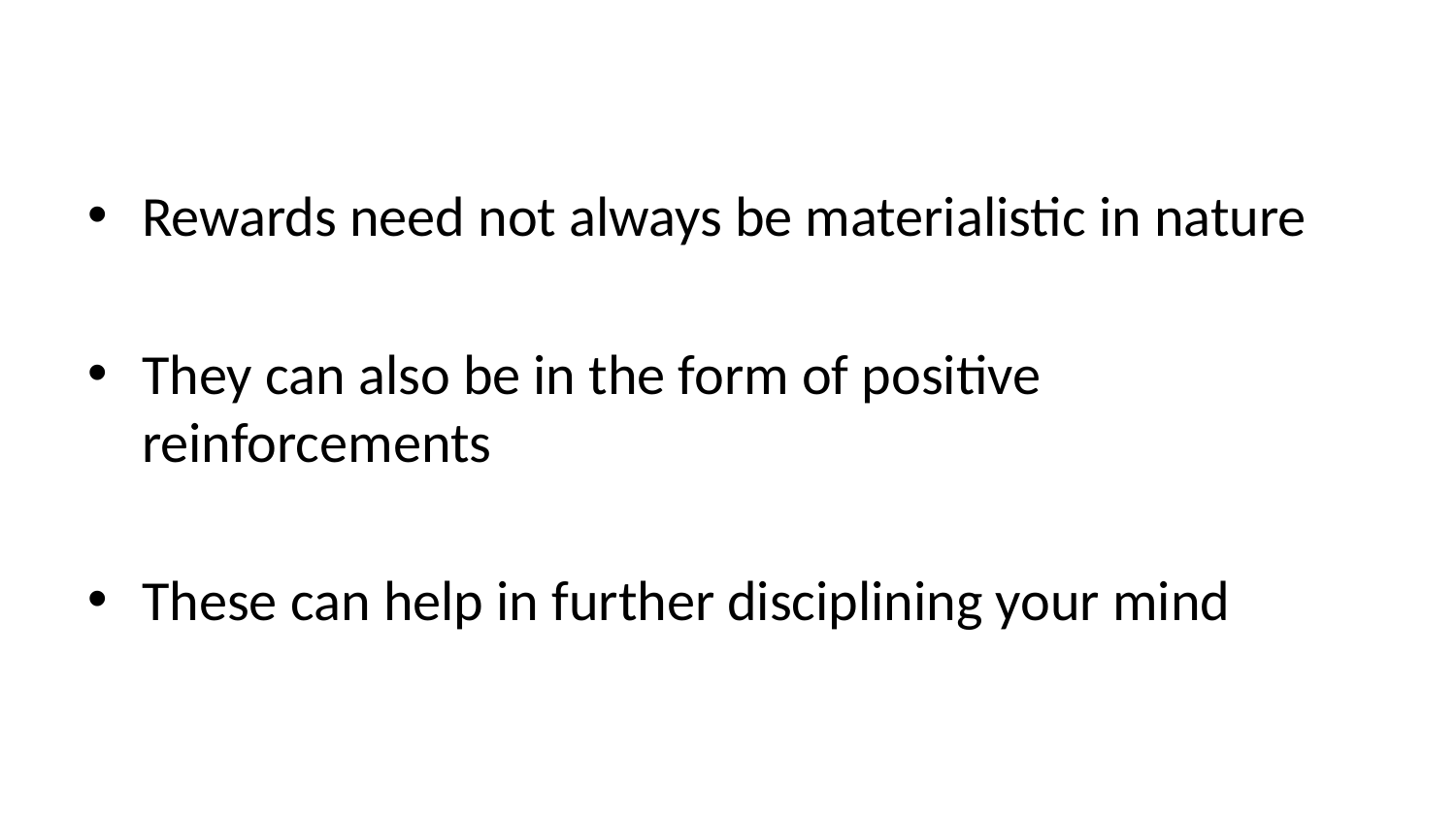

Rewards need not always be materialistic in nature

They can also be in the form of positive reinforcements

These can help in further disciplining your mind